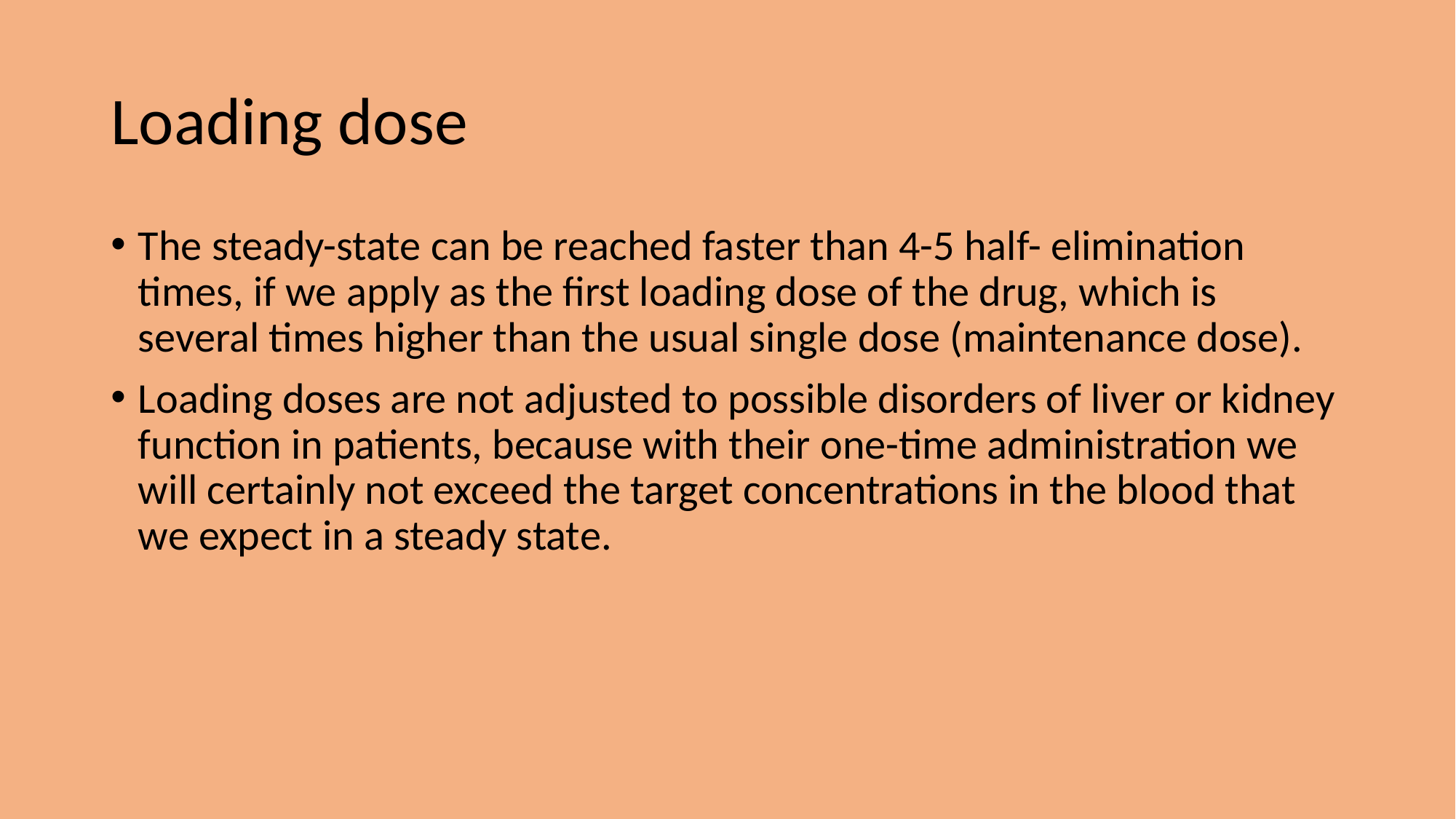

# Loading dose
The steady-state can be reached faster than 4-5 half- elimination times, if we apply as the first loading dose of the drug, which is several times higher than the usual single dose (maintenance dose).
Loading doses are not adjusted to possible disorders of liver or kidney function in patients, because with their one-time administration we will certainly not exceed the target concentrations in the blood that we expect in a steady state.